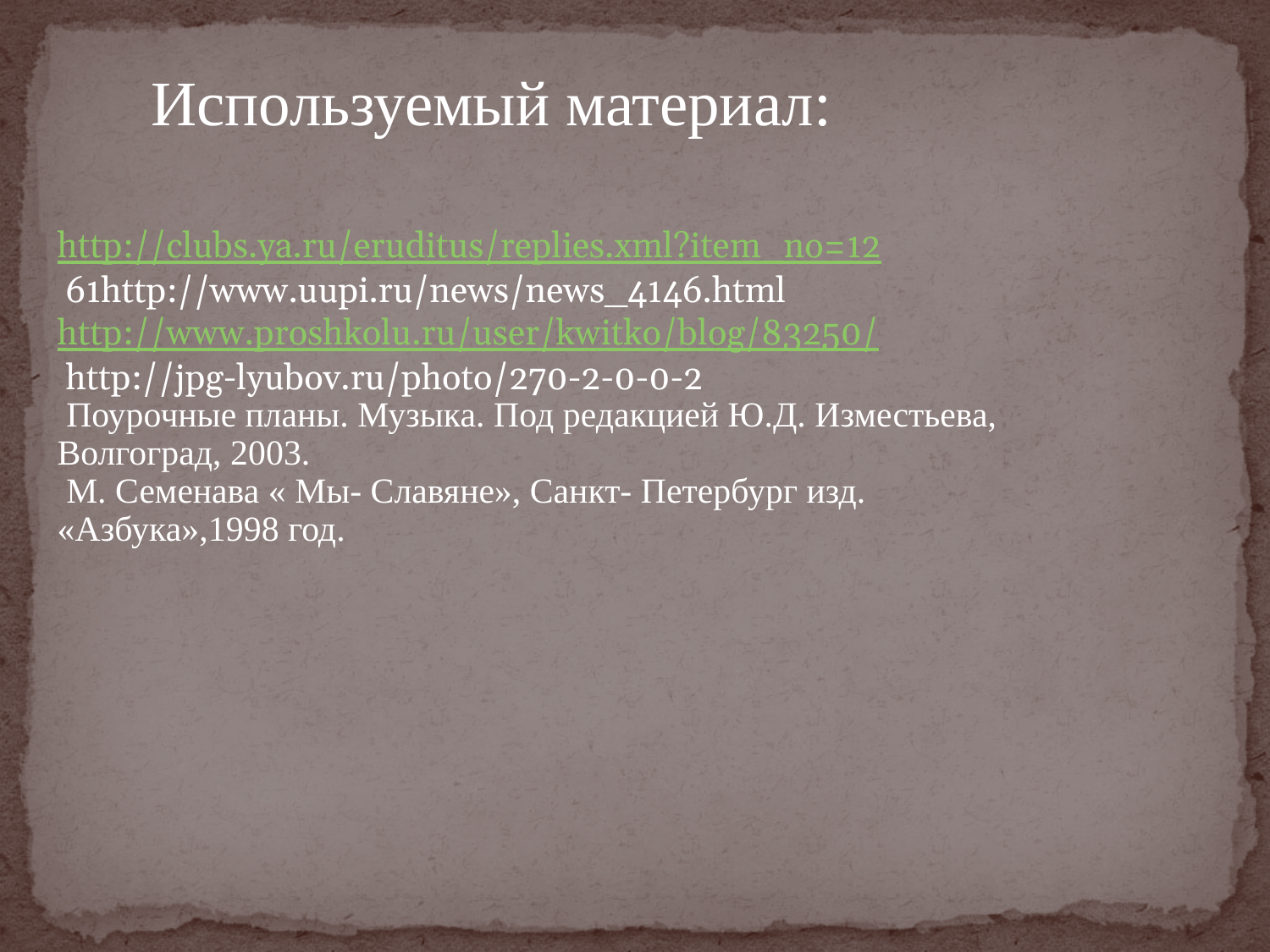

Используемый материал:
http://clubs.ya.ru/eruditus/replies.xml?item_no=12
 61http://www.uupi.ru/news/news_4146.html  http://www.proshkolu.ru/user/kwitko/blog/83250/
 http://jpg-lyubov.ru/photo/270-2-0-0-2
 Поурочные планы. Музыка. Под редакцией Ю.Д. Изместьева, Волгоград, 2003.
 М. Семенава « Мы- Славяне», Санкт- Петербург изд.
«Азбука»,1998 год.